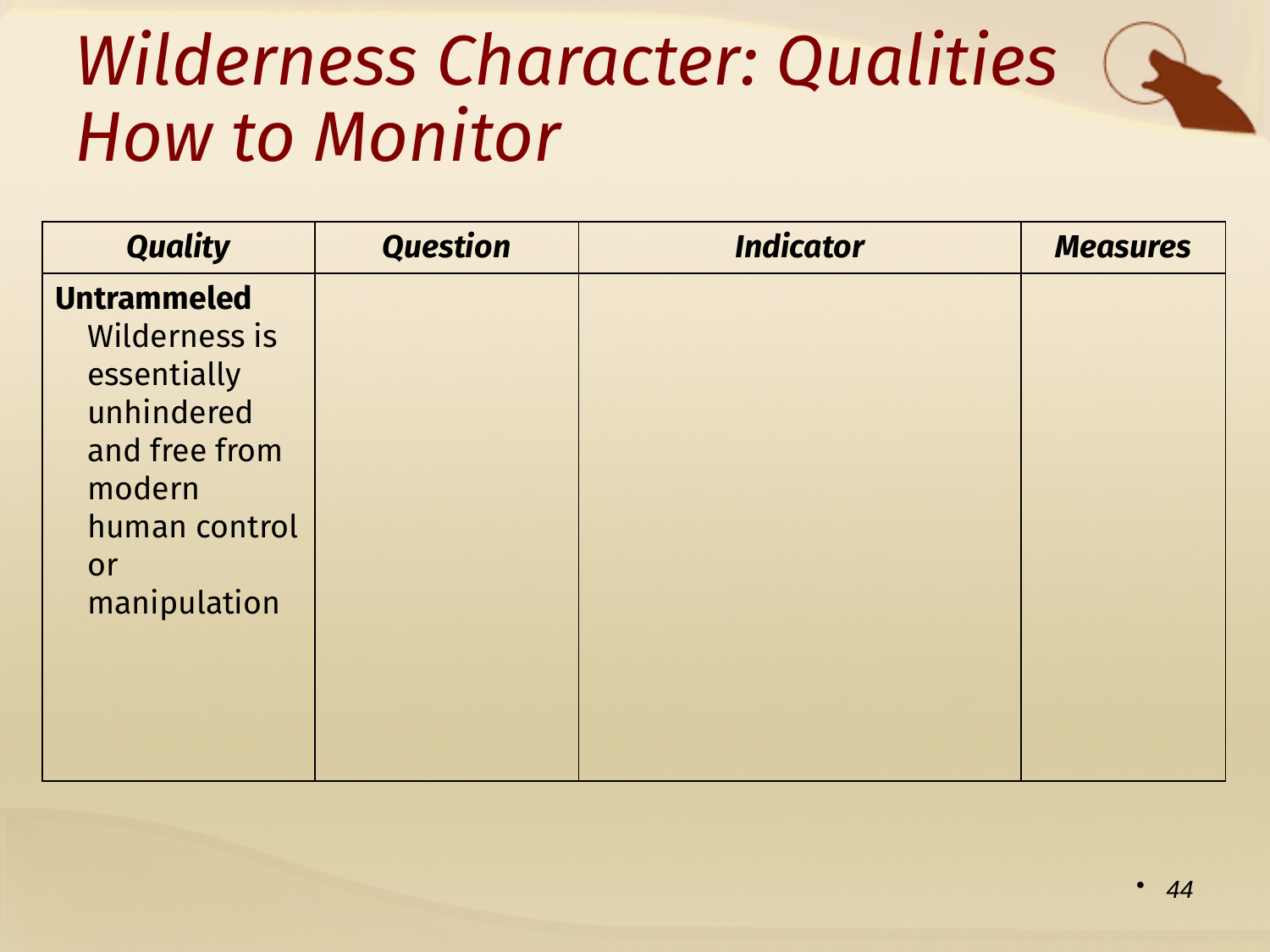

Wilderness Character: Qualities
How to Monitor
| Quality | Question | Indicator | Measures |
| --- | --- | --- | --- |
| Untrammeled Wilderness is essentially unhindered and free from modern human control or manipulation |  |  |  |
44